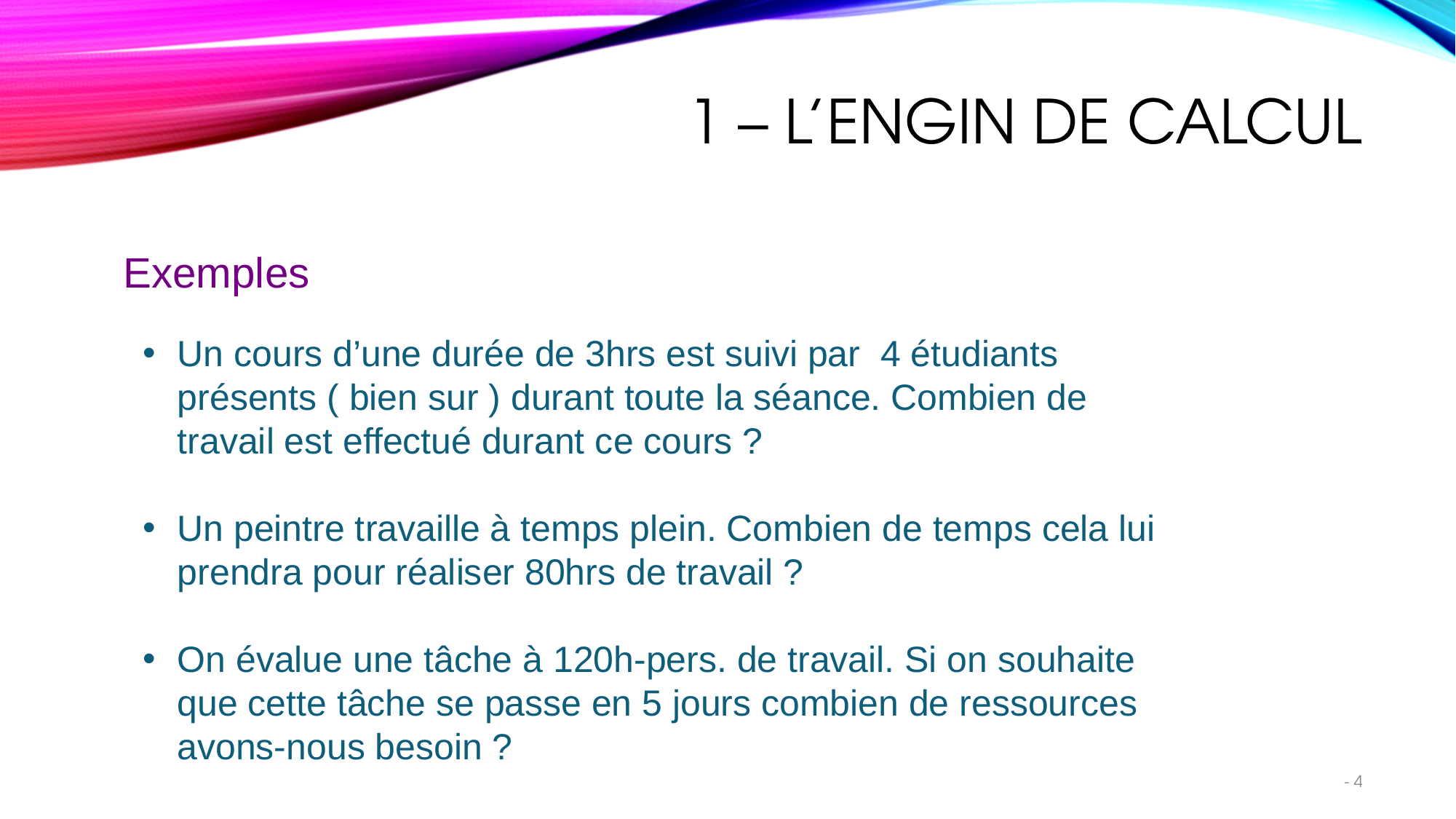

# 1 – L’engin de calcul
Exemples
Un cours d’une durée de 3hrs est suivi par  4 étudiants présents ( bien sur ) durant toute la séance. Combien de travail est effectué durant ce cours ?

Un peintre travaille à temps plein. Combien de temps cela lui prendra pour réaliser 80hrs de travail ?

On évalue une tâche à 120h-pers. de travail. Si on souhaite que cette tâche se passe en 5 jours combien de ressources avons-nous besoin ?
4